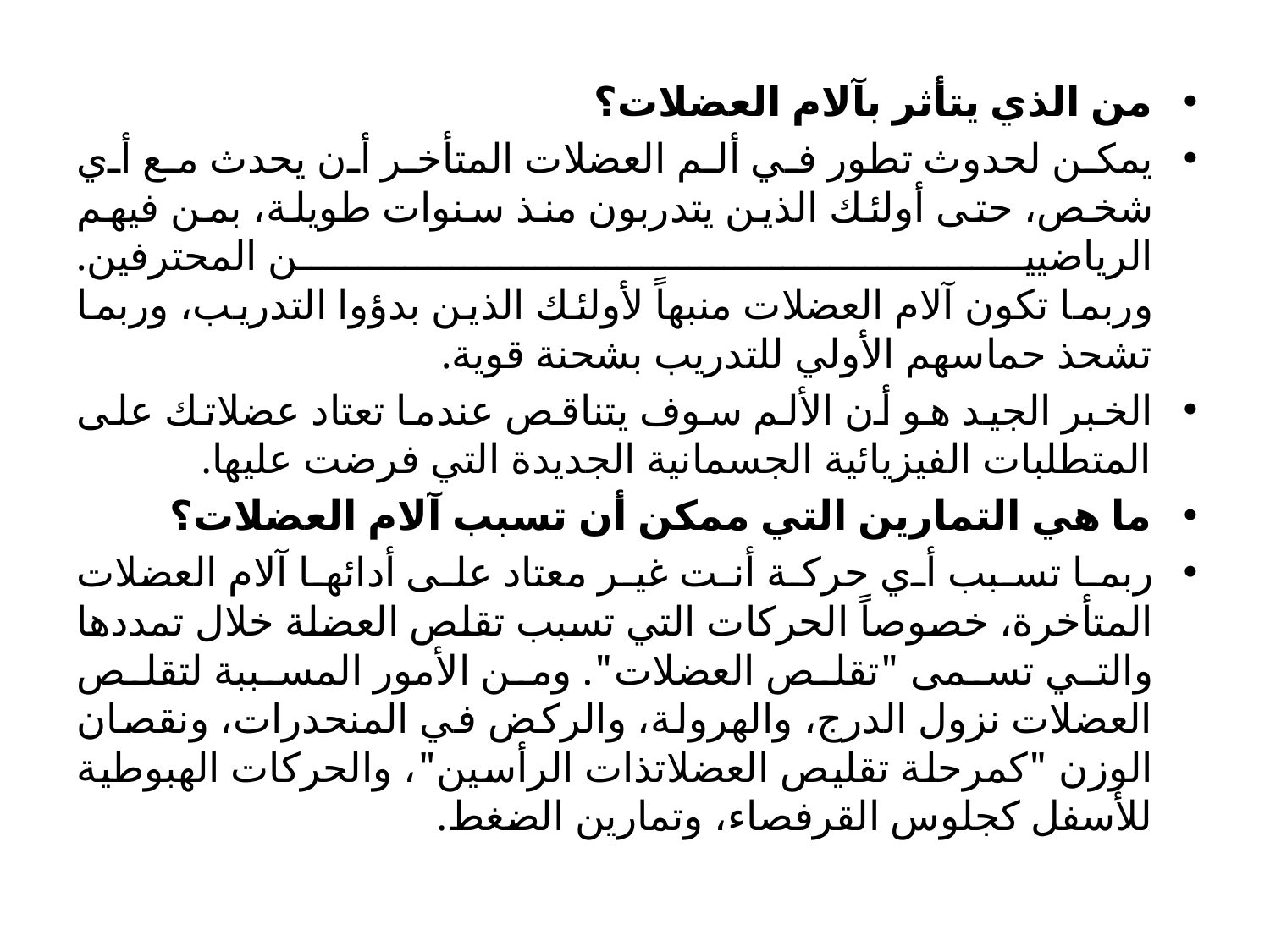

من الذي يتأثر بآلام العضلات؟
يمكن لحدوث تطور في ألم العضلات المتأخر أن يحدث مع أي شخص، حتى أولئك الذين يتدربون منذ سنوات طويلة، بمن فيهم الرياضيين المحترفين.
وربما تكون آلام العضلات منبهاً لأولئك الذين بدؤوا التدريب، وربما تشحذ حماسهم الأولي للتدريب بشحنة قوية.
الخبر الجيد هو أن الألم سوف يتناقص عندما تعتاد عضلاتك على المتطلبات الفيزيائية الجسمانية الجديدة التي فرضت عليها.
ما هي التمارين التي ممكن أن تسبب آلام العضلات؟
ربما تسبب أي حركة أنت غير معتاد على أدائها آلام العضلات المتأخرة، خصوصاً الحركات التي تسبب تقلص العضلة خلال تمددها والتي تسمى "تقلص العضلات". ومن الأمور المسببة لتقلص العضلات نزول الدرج، والهرولة، والركض في المنحدرات، ونقصان الوزن "كمرحلة تقليص العضلاتذات الرأسين"، والحركات الهبوطية للأسفل كجلوس القرفصاء، وتمارين الضغط.